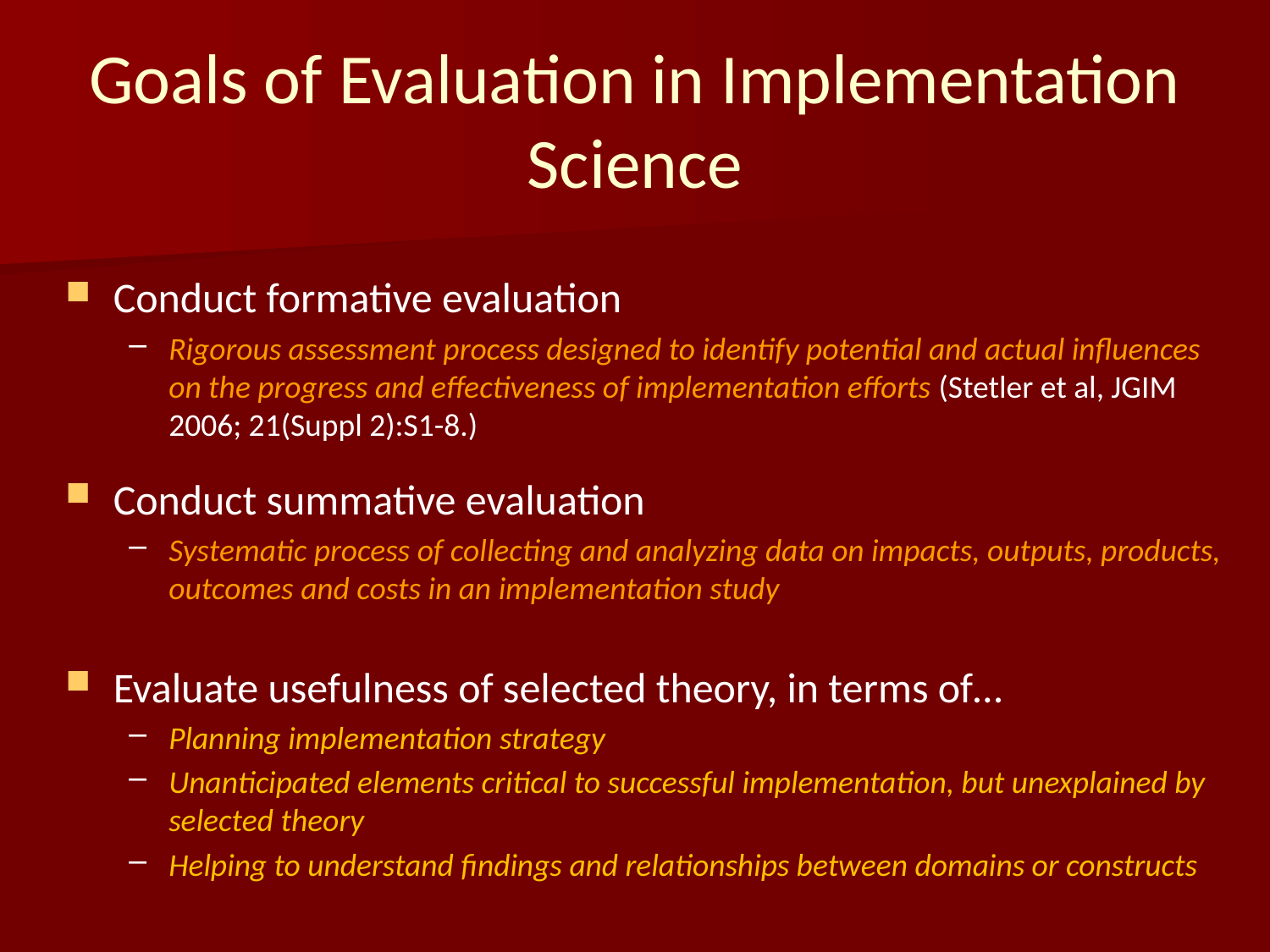

# Goals of Evaluation in Implementation Science
Conduct formative evaluation
Rigorous assessment process designed to identify potential and actual influences on the progress and effectiveness of implementation efforts (Stetler et al, JGIM 2006; 21(Suppl 2):S1-8.)
Conduct summative evaluation
Systematic process of collecting and analyzing data on impacts, outputs, products, outcomes and costs in an implementation study

Evaluate usefulness of selected theory, in terms of…
Planning implementation strategy
Unanticipated elements critical to successful implementation, but unexplained by selected theory
Helping to understand findings and relationships between domains or constructs